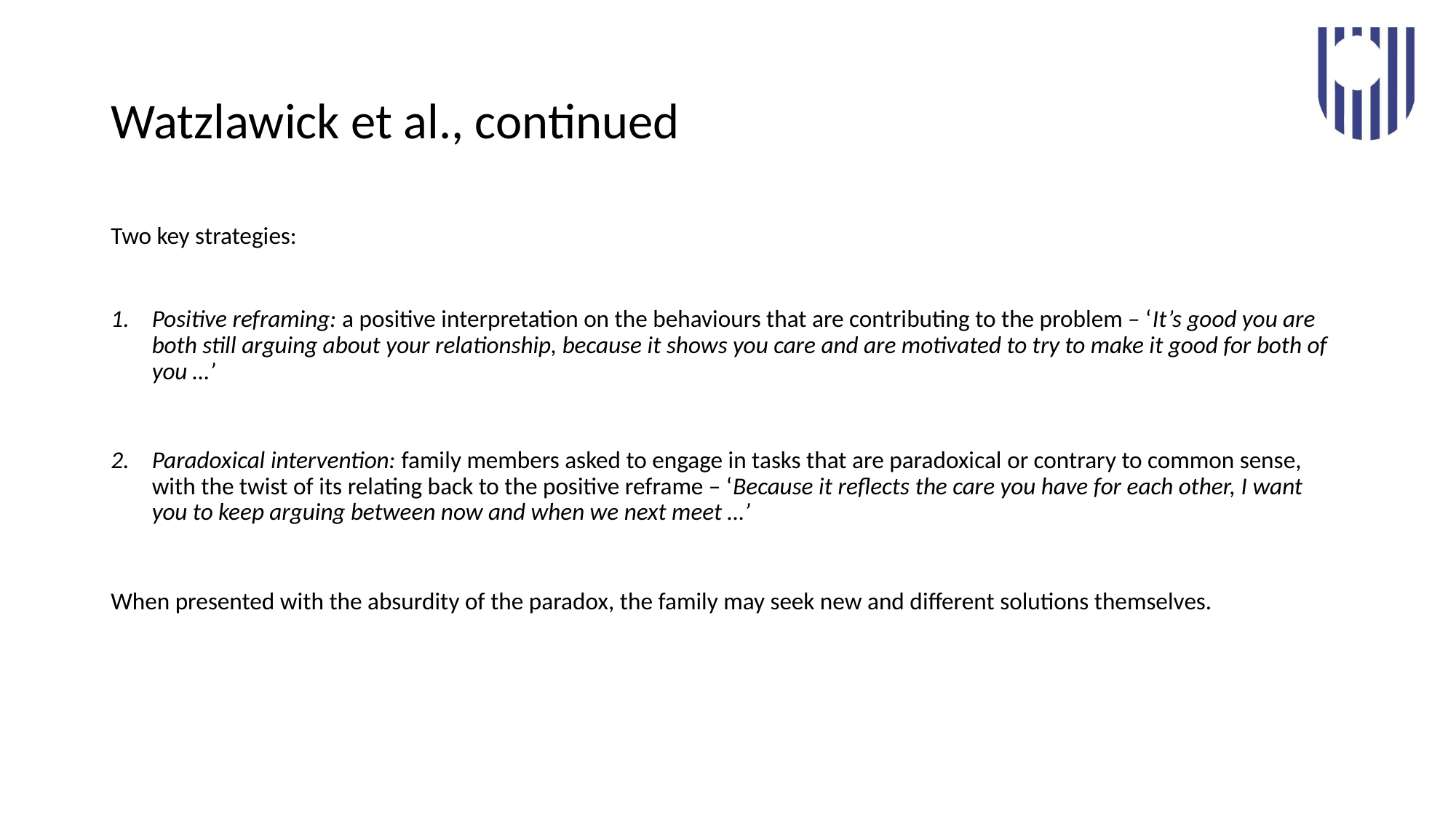

# Watzlawick et al., continued
Two key strategies:

Positive reframing: a positive interpretation on the behaviours that are contributing to the problem – ‘It’s good you are both still arguing about your relationship, because it shows you care and are motivated to try to make it good for both of you …’

Paradoxical intervention: family members asked to engage in tasks that are paradoxical or contrary to common sense, with the twist of its relating back to the positive reframe – ‘Because it reflects the care you have for each other, I want you to keep arguing between now and when we next meet …’

When presented with the absurdity of the paradox, the family may seek new and different solutions themselves.